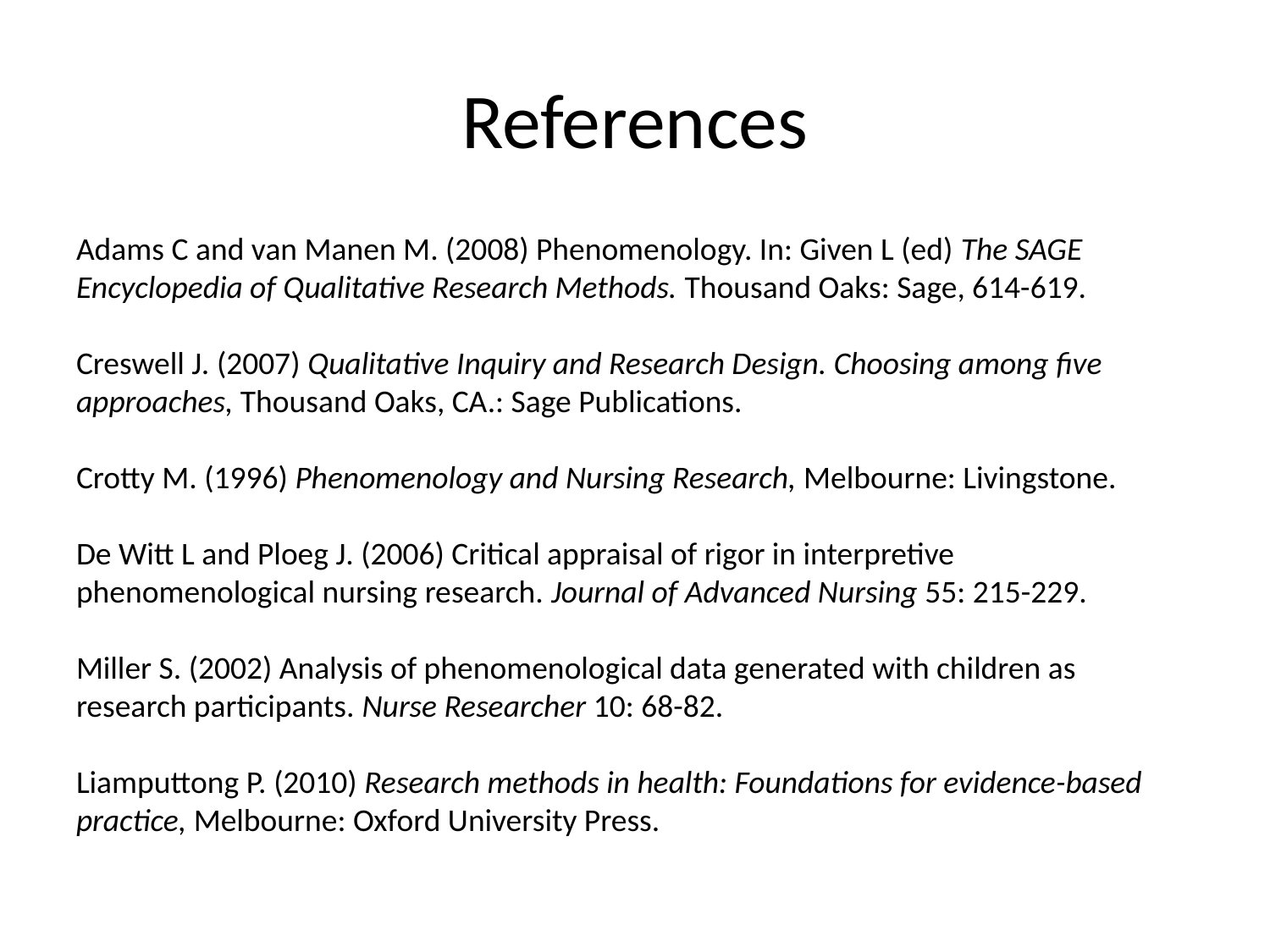

# References
Adams C and van Manen M. (2008) Phenomenology. In: Given L (ed) The SAGE Encyclopedia of Qualitative Research Methods. Thousand Oaks: Sage, 614-619.
Creswell J. (2007) Qualitative Inquiry and Research Design. Choosing among five approaches, Thousand Oaks, CA.: Sage Publications.
Crotty M. (1996) Phenomenology and Nursing Research, Melbourne: Livingstone.
De Witt L and Ploeg J. (2006) Critical appraisal of rigor in interpretive phenomenological nursing research. Journal of Advanced Nursing 55: 215-229.
Miller S. (2002) Analysis of phenomenological data generated with children as research participants. Nurse Researcher 10: 68-82.
Liamputtong P. (2010) Research methods in health: Foundations for evidence-based practice, Melbourne: Oxford University Press.